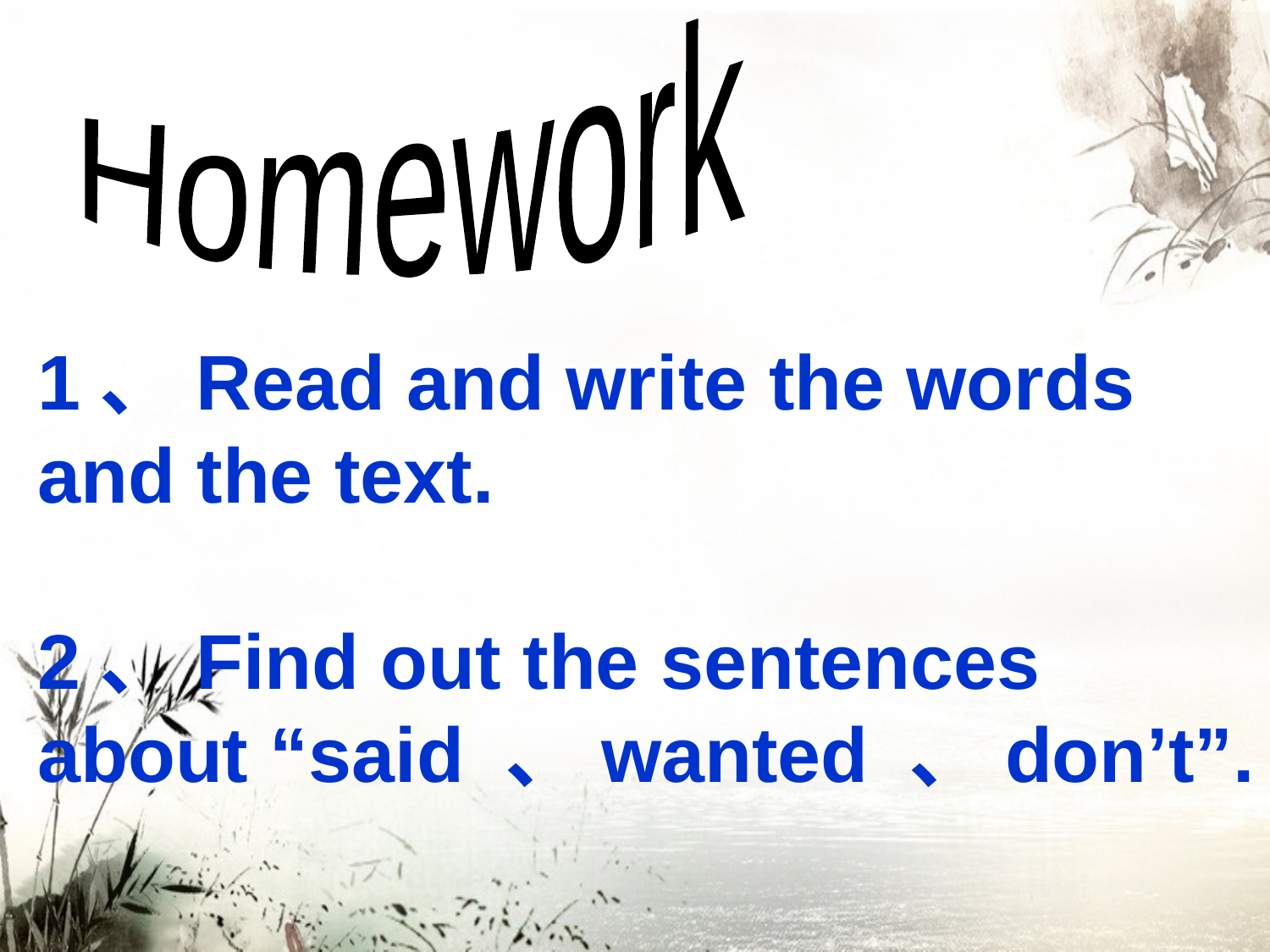

Homework
1、Read and write the words
and the text.

2、Find out the sentences
about “said 、wanted 、don’t”.